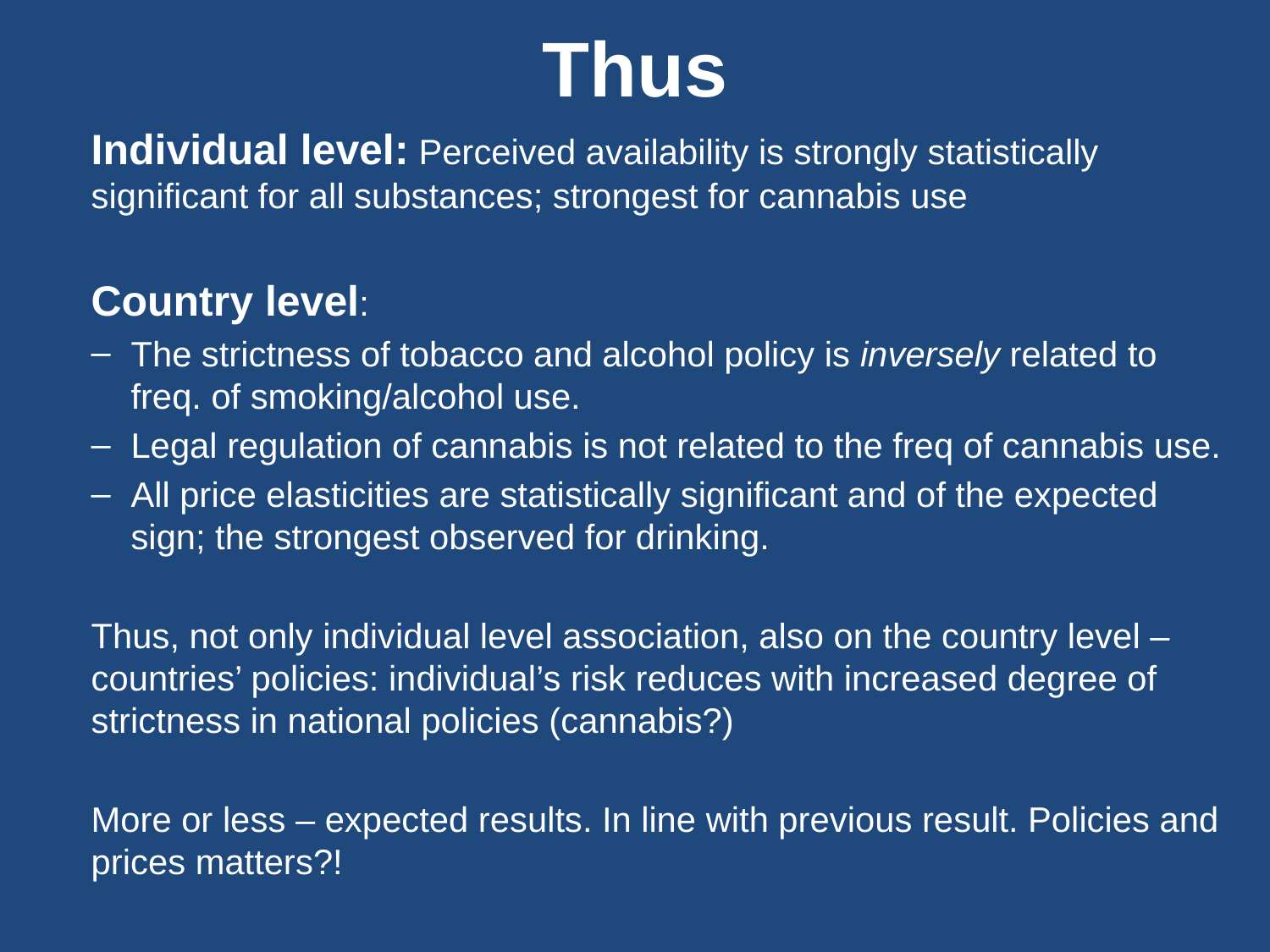

# Thus
Individual level: Perceived availability is strongly statistically significant for all substances; strongest for cannabis use

Country level:
The strictness of tobacco and alcohol policy is inversely related to freq. of smoking/alcohol use.
Legal regulation of cannabis is not related to the freq of cannabis use.
All price elasticities are statistically significant and of the expected sign; the strongest observed for drinking.

Thus, not only individual level association, also on the country level – countries’ policies: individual’s risk reduces with increased degree of strictness in national policies (cannabis?)

More or less – expected results. In line with previous result. Policies and prices matters?!